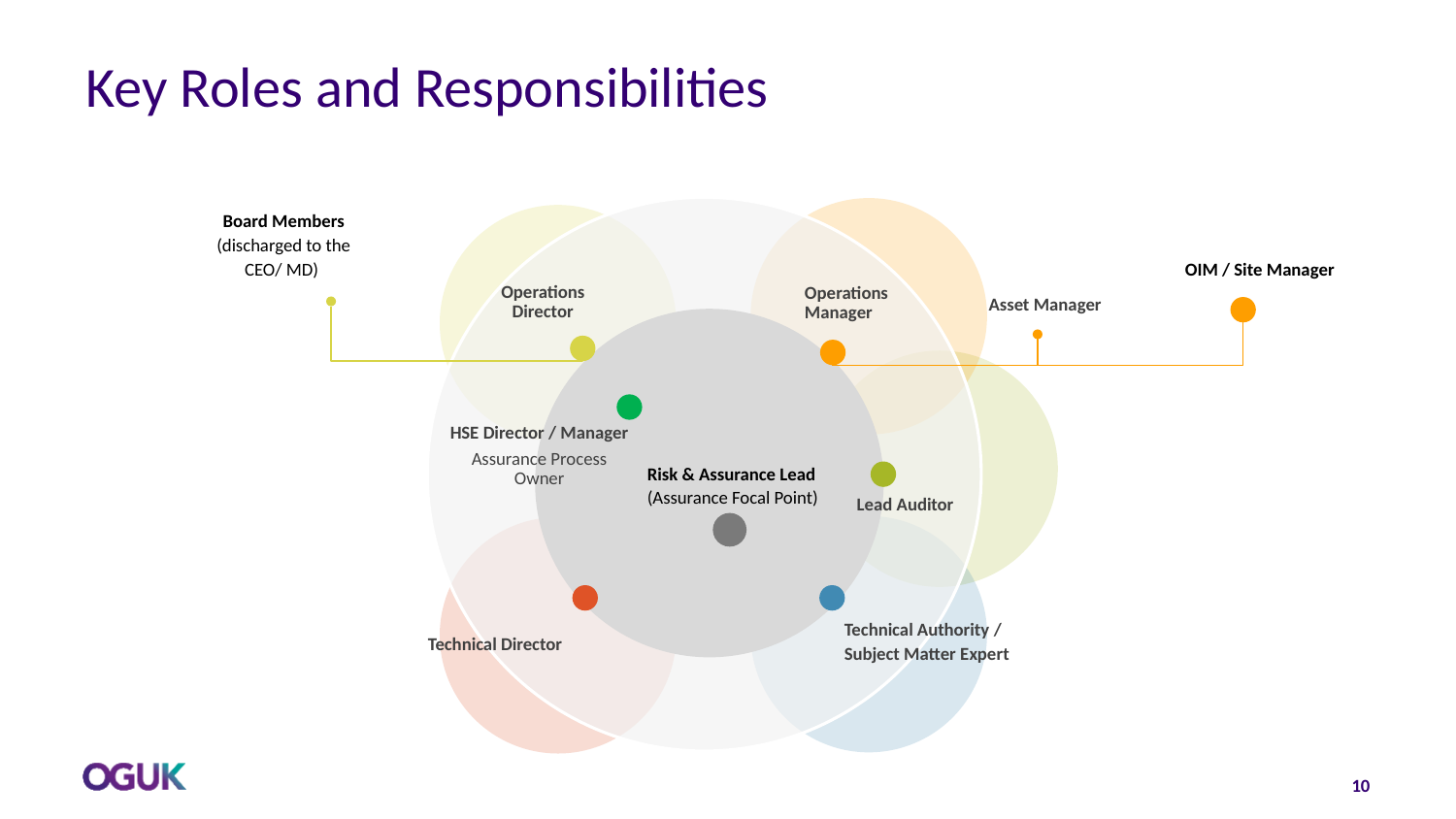

# Key Roles and Responsibilities

Board Members (discharged to the CEO/ MD)

OIM / Site Manager
Operations Manager
Operations Director
Asset Manager

HSE Director / Manager
Assurance Process Owner
Risk & Assurance Lead (Assurance Focal Point)
Lead Auditor

Technical Authority / Subject Matter Expert
Technical Director
10